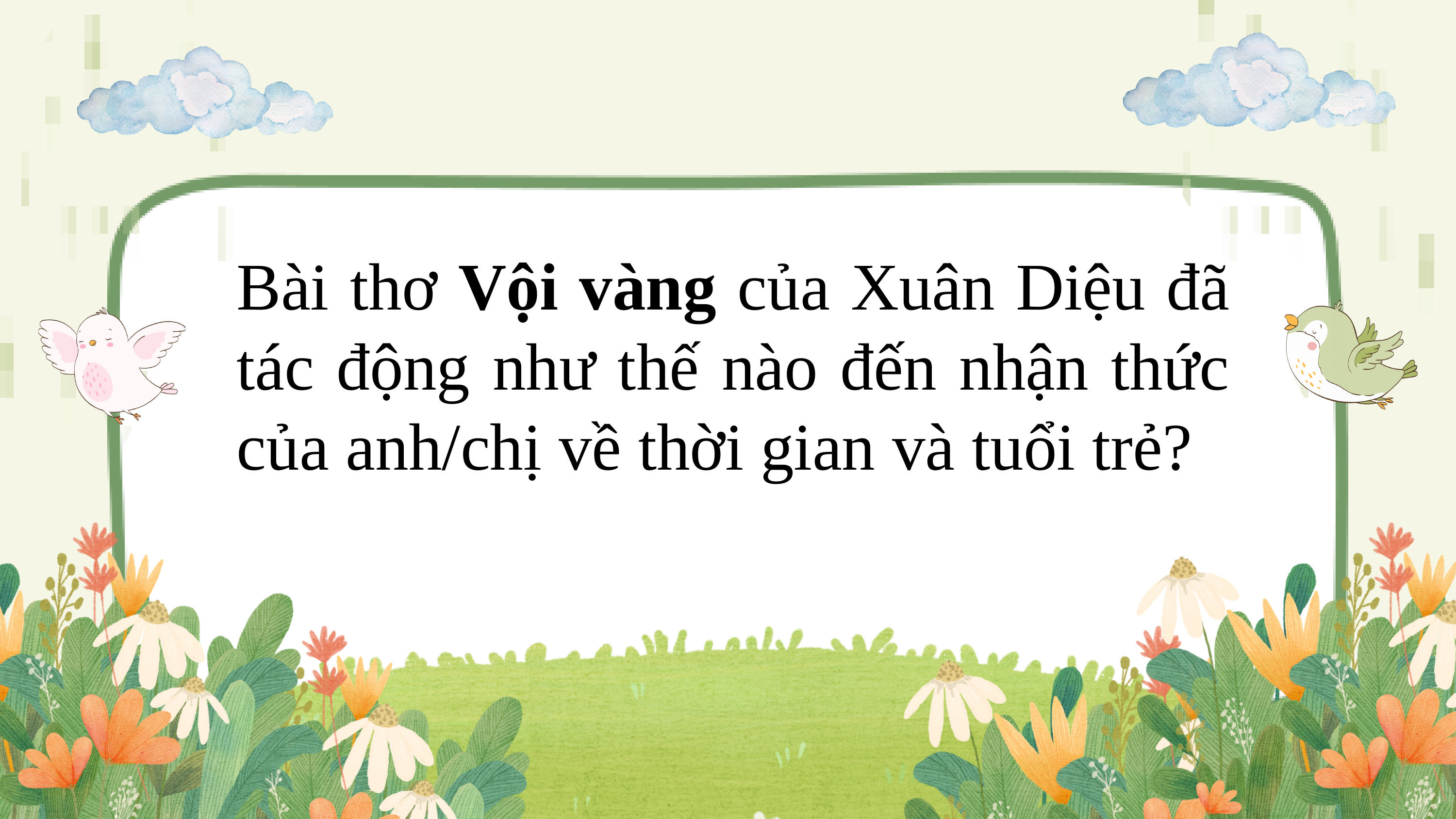

Bài thơ Vội vàng của Xuân Diệu đã tác động như thế nào đến nhận thức của anh/chị về thời gian và tuổi trẻ?